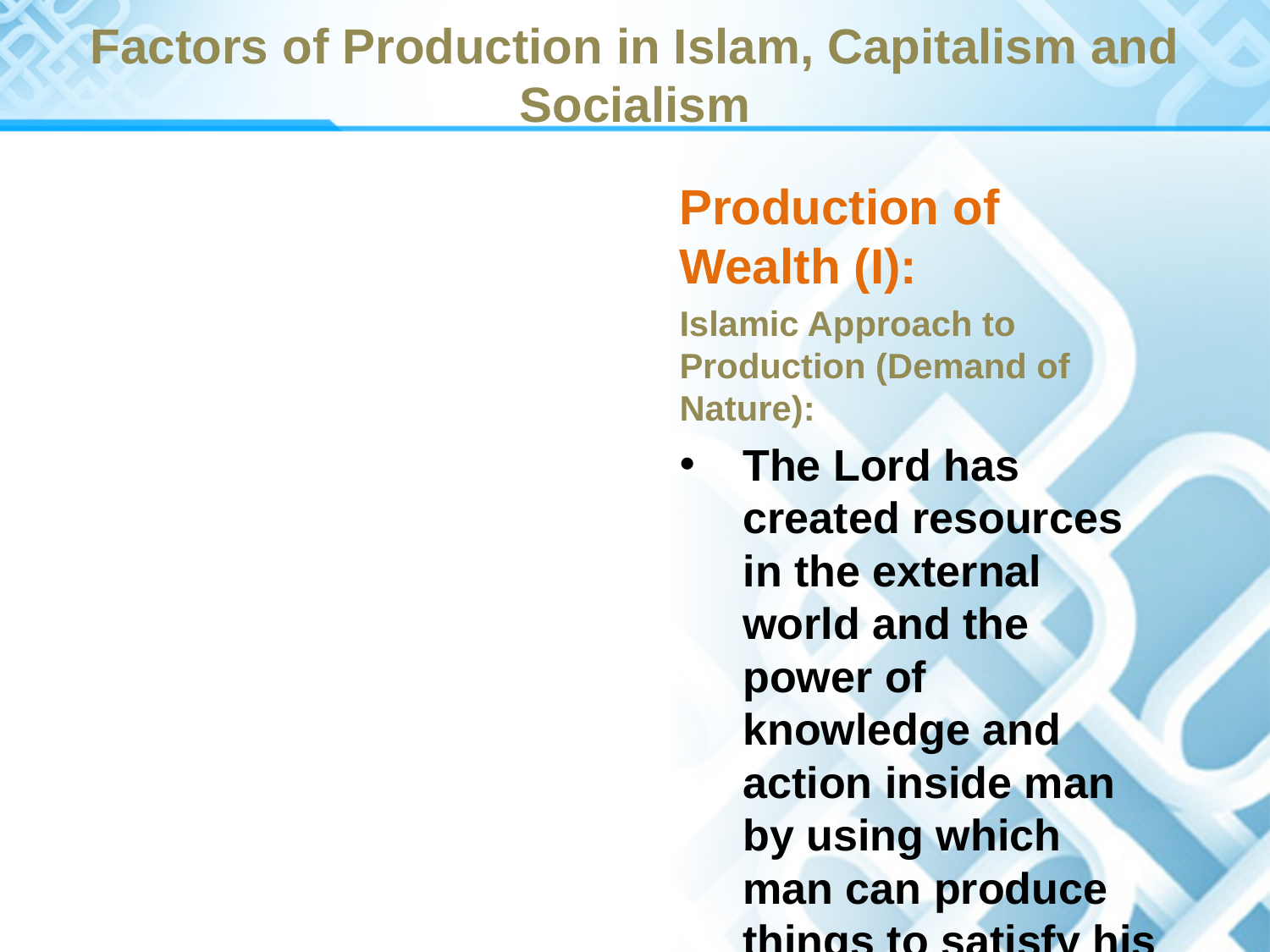

Factors of Production in Islam, Capitalism and Socialism
Production of Wealth (I):
Islamic Approach to Production (Demand of Nature):
The Lord has created resources in the external world and the power of knowledge and action inside man by using which man can produce things to satisfy his desires.